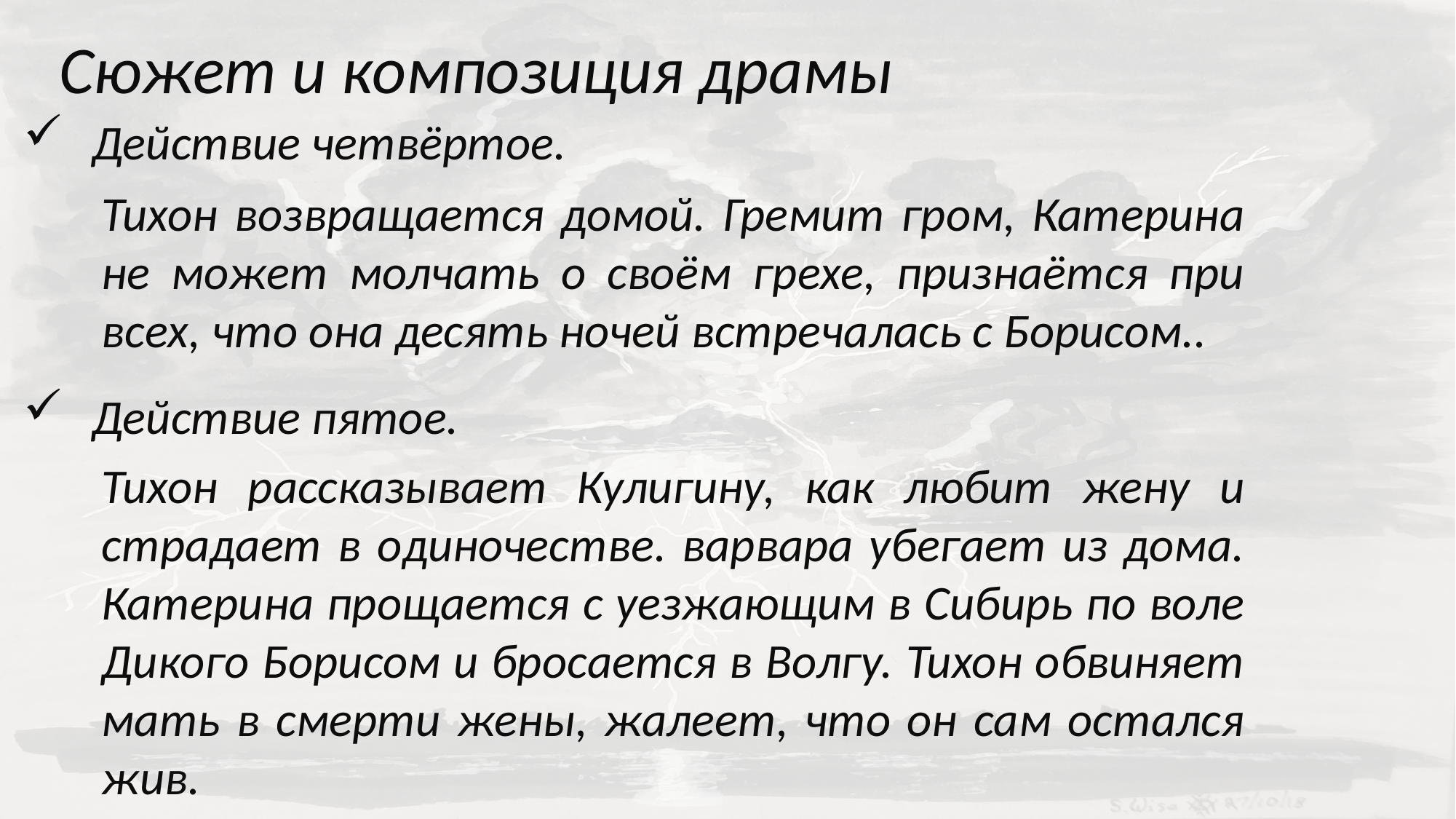

Сюжет и композиция драмы
Действие четвёртое.
Тихон возвращается домой. Гремит гром, Катерина не может молчать о своём грехе, признаётся при всех, что она десять ночей встречалась с Борисом..
Действие пятое.
Тихон рассказывает Кулигину, как любит жену и страдает в одиночестве. варвара убегает из дома. Катерина прощается с уезжающим в Сибирь по воле Дикого Борисом и бросается в Волгу. Тихон обвиняет мать в смерти жены, жалеет, что он сам остался жив.